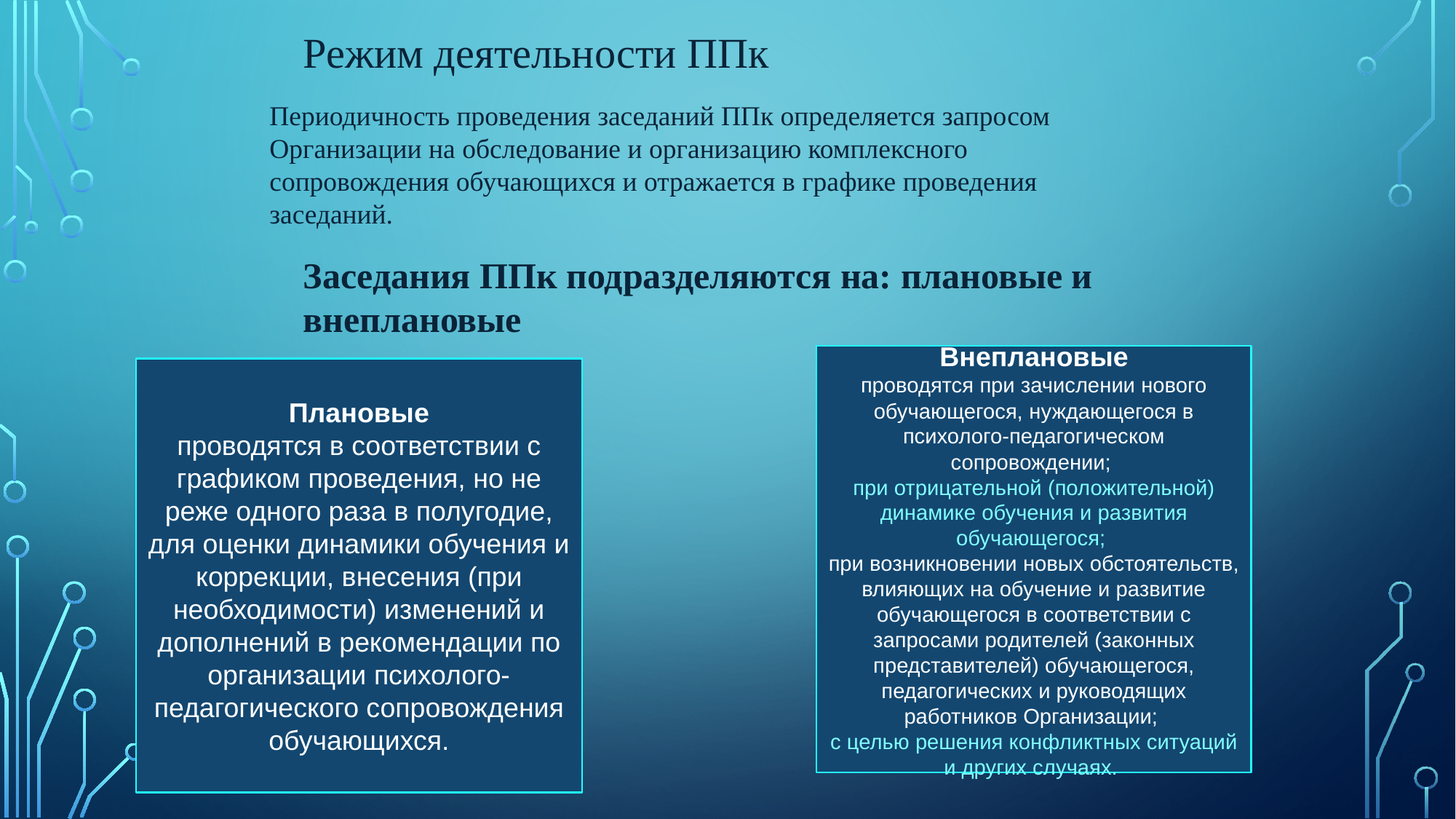

Режим деятельности ППк
Периодичность проведения заседаний ППк определяется запросом Организации на обследование и организацию комплексного сопровождения обучающихся и отражается в графике проведения заседаний.
Заседания ППк подразделяются на: плановые и внеплановые
Внеплановые
проводятся при зачислении нового обучающегося, нуждающегося в психолого-педагогическом сопровождении;
при отрицательной (положительной) динамике обучения и развития обучающегося;
при возникновении новых обстоятельств, влияющих на обучение и развитие обучающегося в соответствии с запросами родителей (законных представителей) обучающегося, педагогических и руководящих работников Организации;
с целью решения конфликтных ситуаций и других случаях.
Плановые
проводятся в соответствии с графиком проведения, но не реже одного раза в полугодие, для оценки динамики обучения и коррекции, внесения (при необходимости) изменений и дополнений в рекомендации по организации психолого-педагогического сопровождения обучающихся.